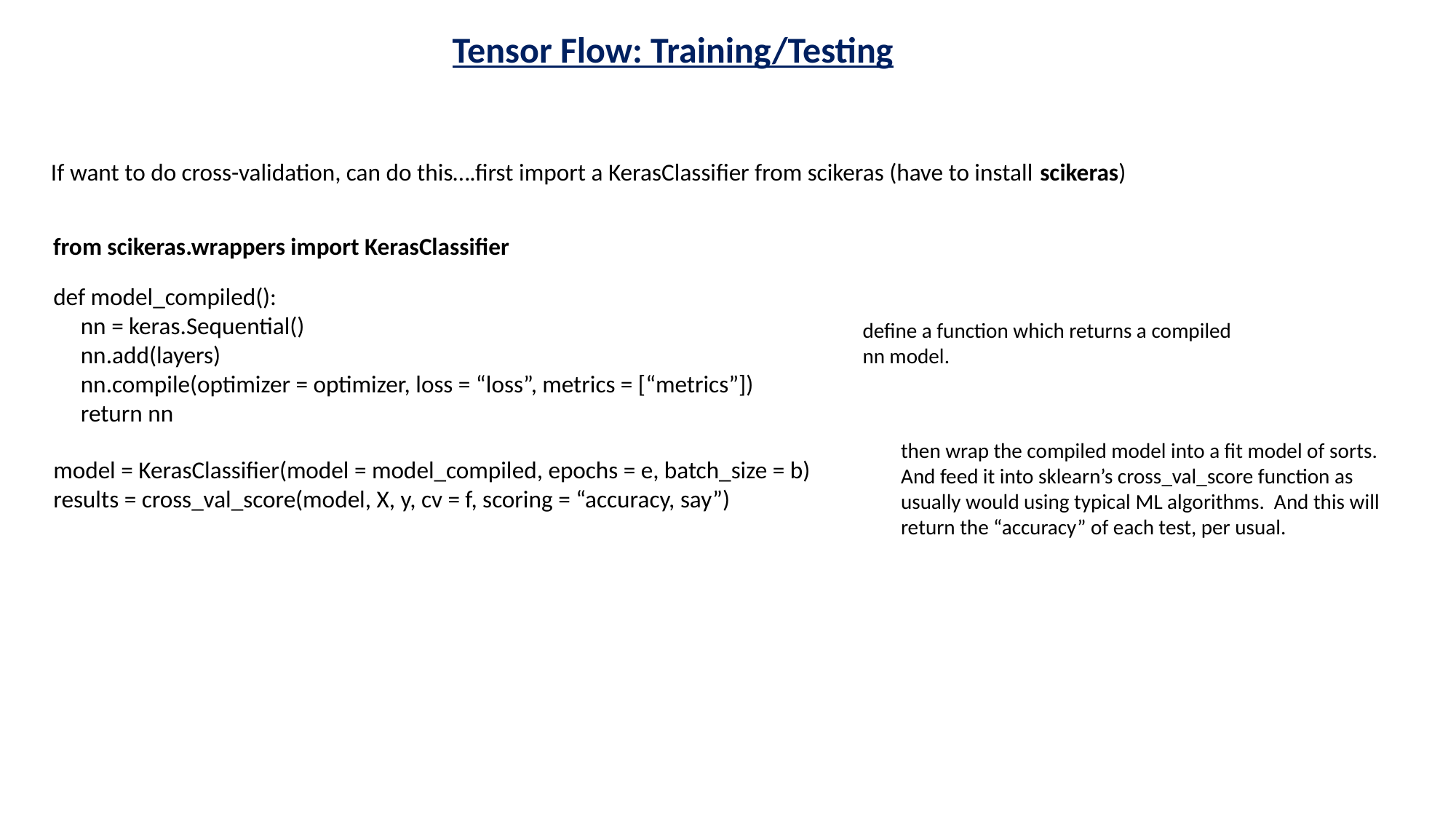

Tensor Flow: Training/Testing
If want to do cross-validation, can do this….first import a KerasClassifier from scikeras (have to install scikeras)
from scikeras.wrappers import KerasClassifier
def model_compiled():
     nn = keras.Sequential()
     nn.add(layers)
     nn.compile(optimizer = optimizer, loss = “loss”, metrics = [“metrics”])
     return nn
define a function which returns a compiled nn model.
then wrap the compiled model into a fit model of sorts.  And feed it into sklearn’s cross_val_score function as usually would using typical ML algorithms.  And this will return the “accuracy” of each test, per usual.
model = KerasClassifier(model = model_compiled, epochs = e, batch_size = b)
results = cross_val_score(model, X, y, cv = f, scoring = “accuracy, say”)